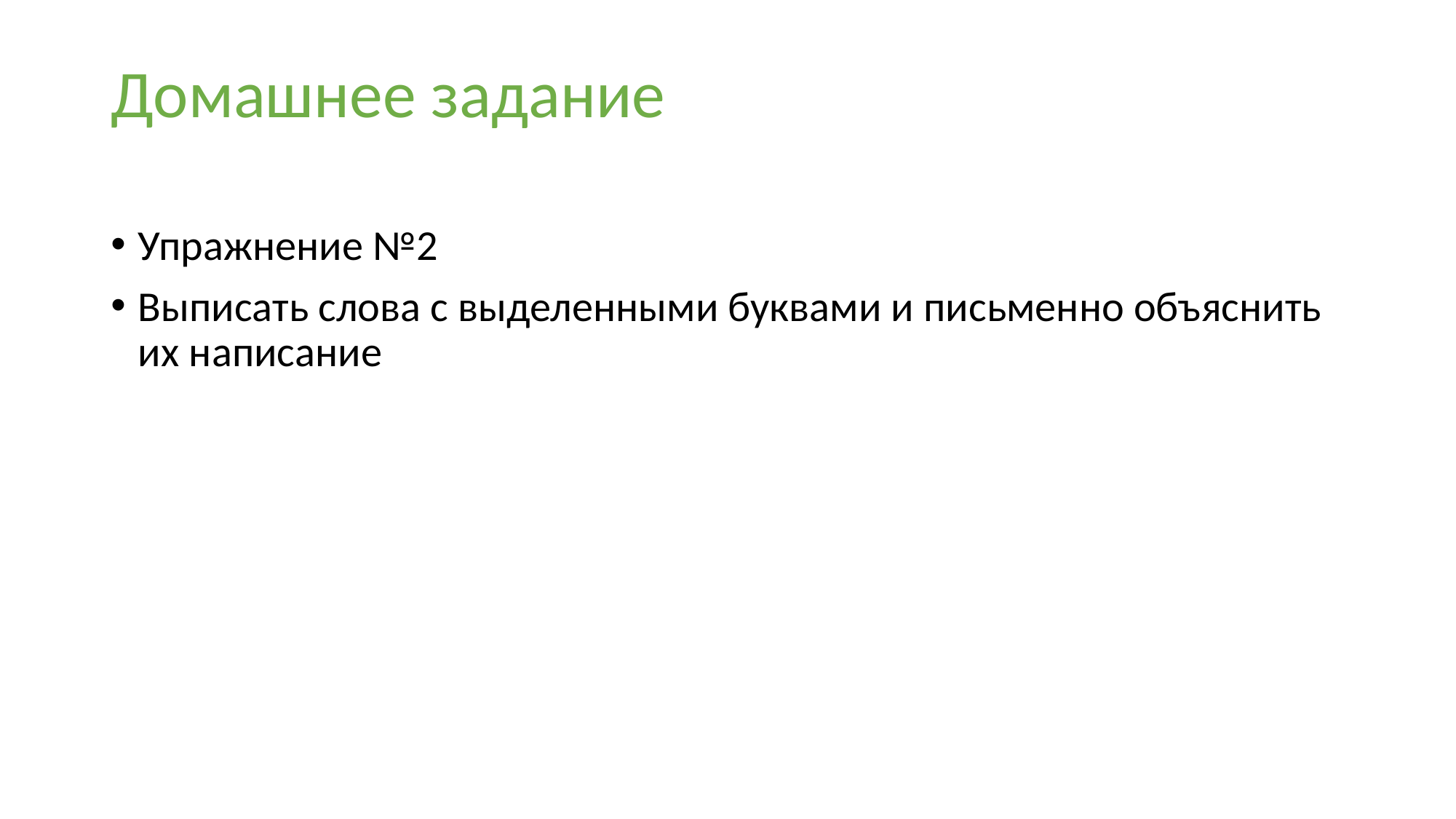

# Домашнее задание
Упражнение №2
Выписать слова с выделенными буквами и письменно объяснить их написание